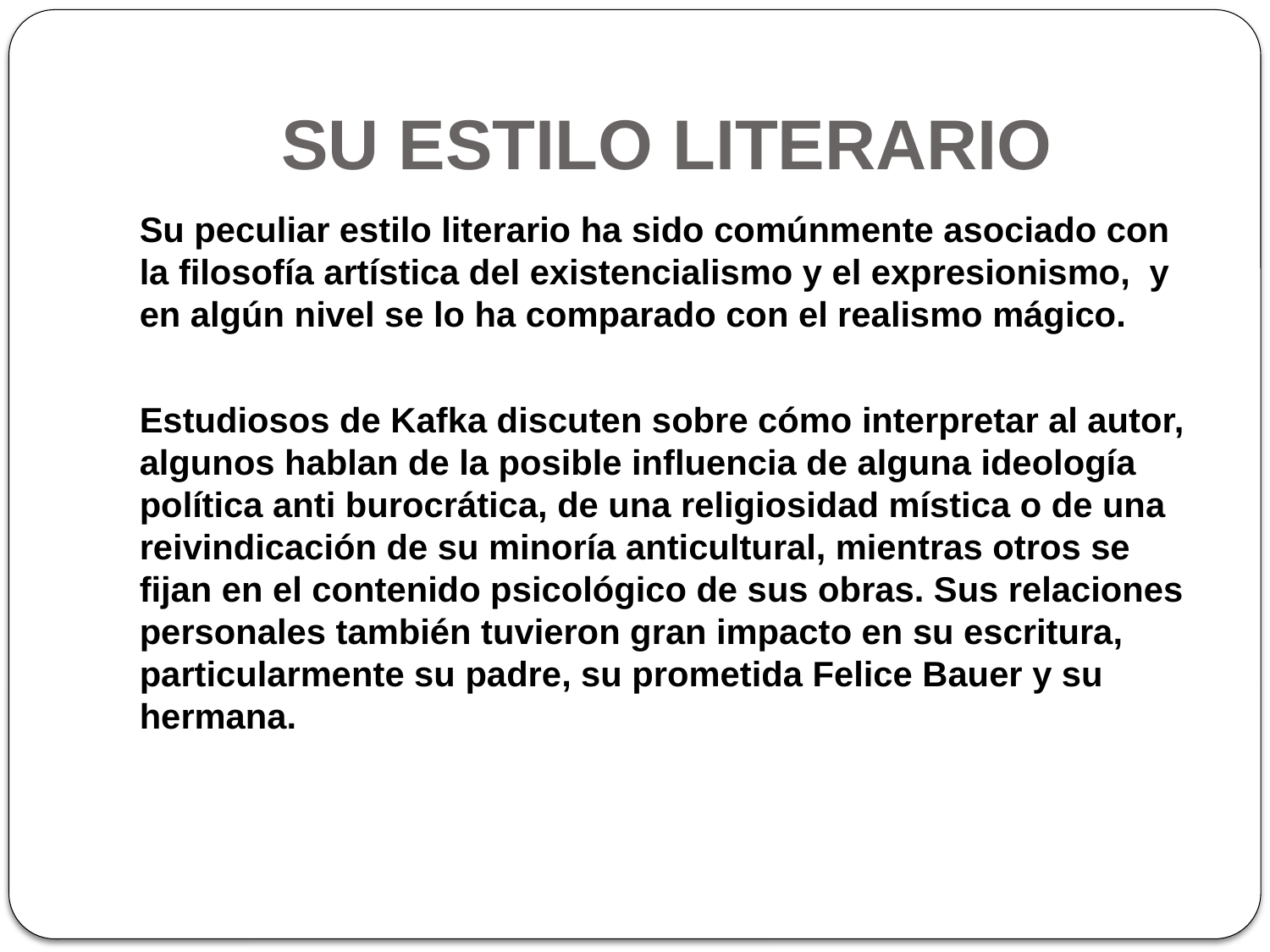

# SU ESTILO LITERARIO
Su peculiar estilo literario ha sido comúnmente asociado con la filosofía artística del existencialismo y el expresionismo,  y en algún nivel se lo ha comparado con el realismo mágico.

Estudiosos de Kafka discuten sobre cómo interpretar al autor, algunos hablan de la posible influencia de alguna ideología política anti burocrática, de una religiosidad mística o de una reivindicación de su minoría anticultural, mientras otros se fijan en el contenido psicológico de sus obras. Sus relaciones personales también tuvieron gran impacto en su escritura, particularmente su padre, su prometida Felice Bauer y su hermana.